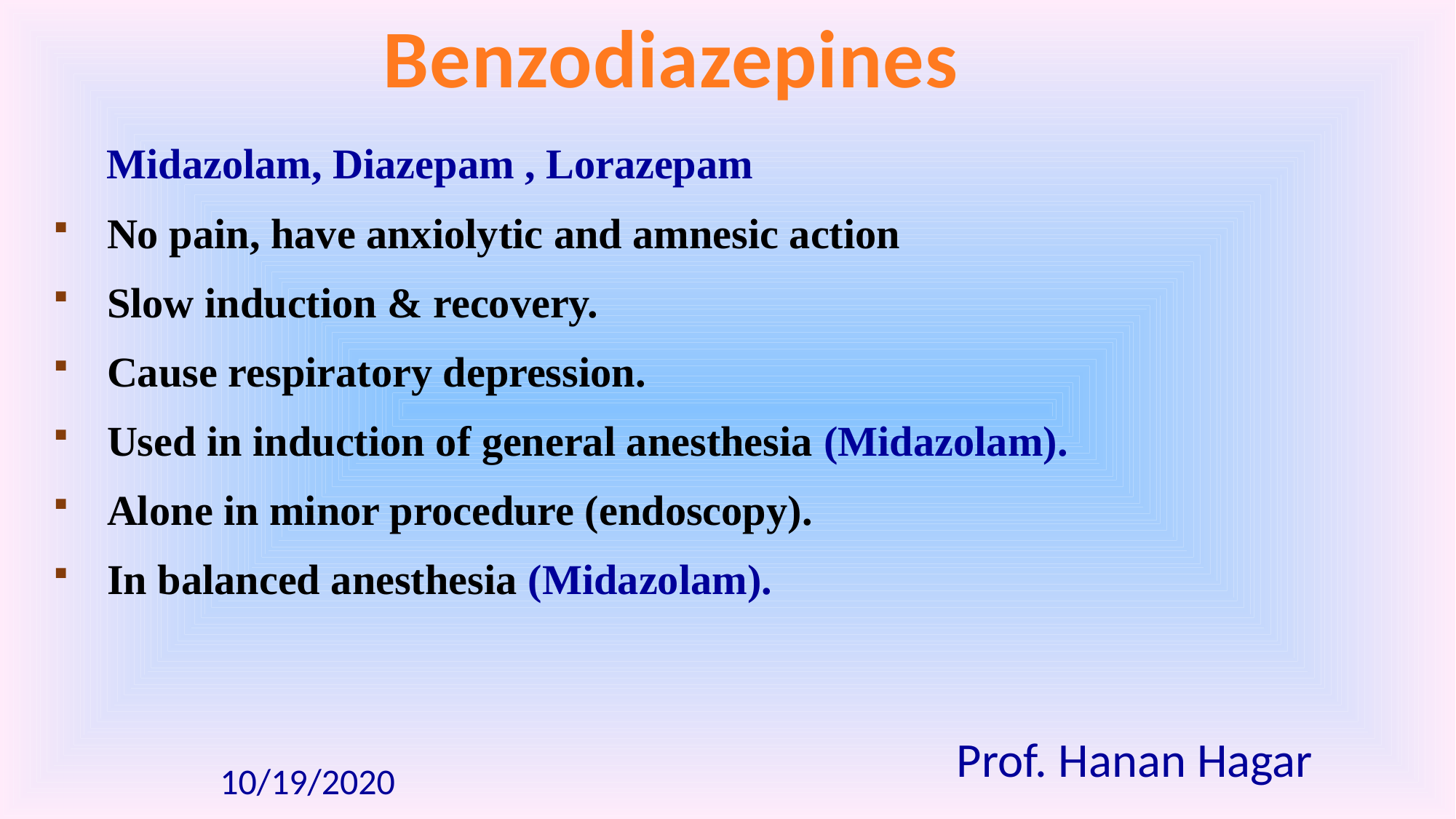

Benzodiazepines
    Midazolam, Diazepam , Lorazepam
No pain, have anxiolytic and amnesic action
Slow induction & recovery.
Cause respiratory depression.
Used in induction of general anesthesia (Midazolam).
Alone in minor procedure (endoscopy).
In balanced anesthesia (Midazolam).

Prof. Hanan Hagar
10/19/2020